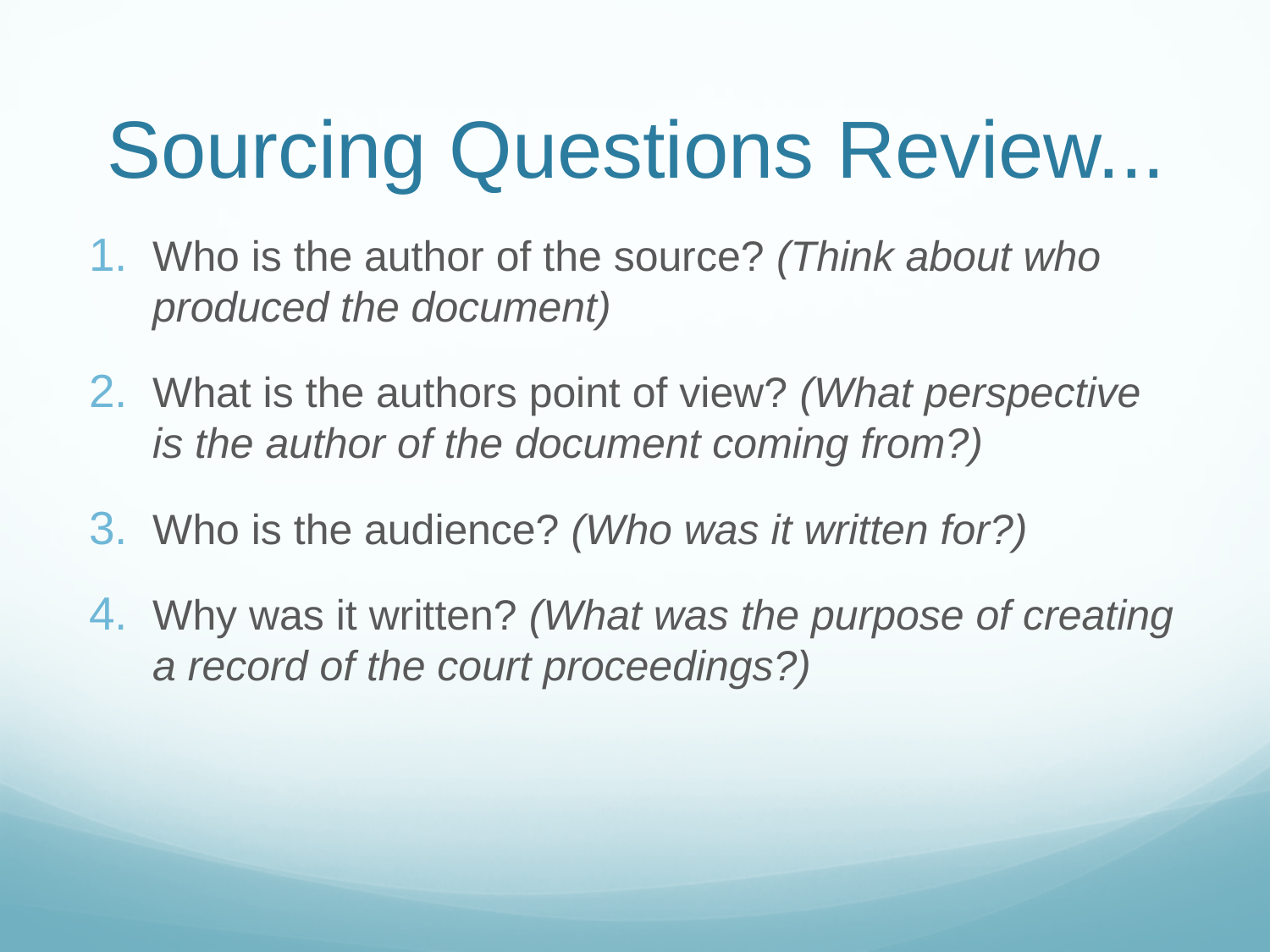

# Sourcing Questions Review...
Who is the author of the source? (Think about who produced the document)
What is the authors point of view? (What perspective is the author of the document coming from?)
Who is the audience? (Who was it written for?)
Why was it written? (What was the purpose of creating a record of the court proceedings?)